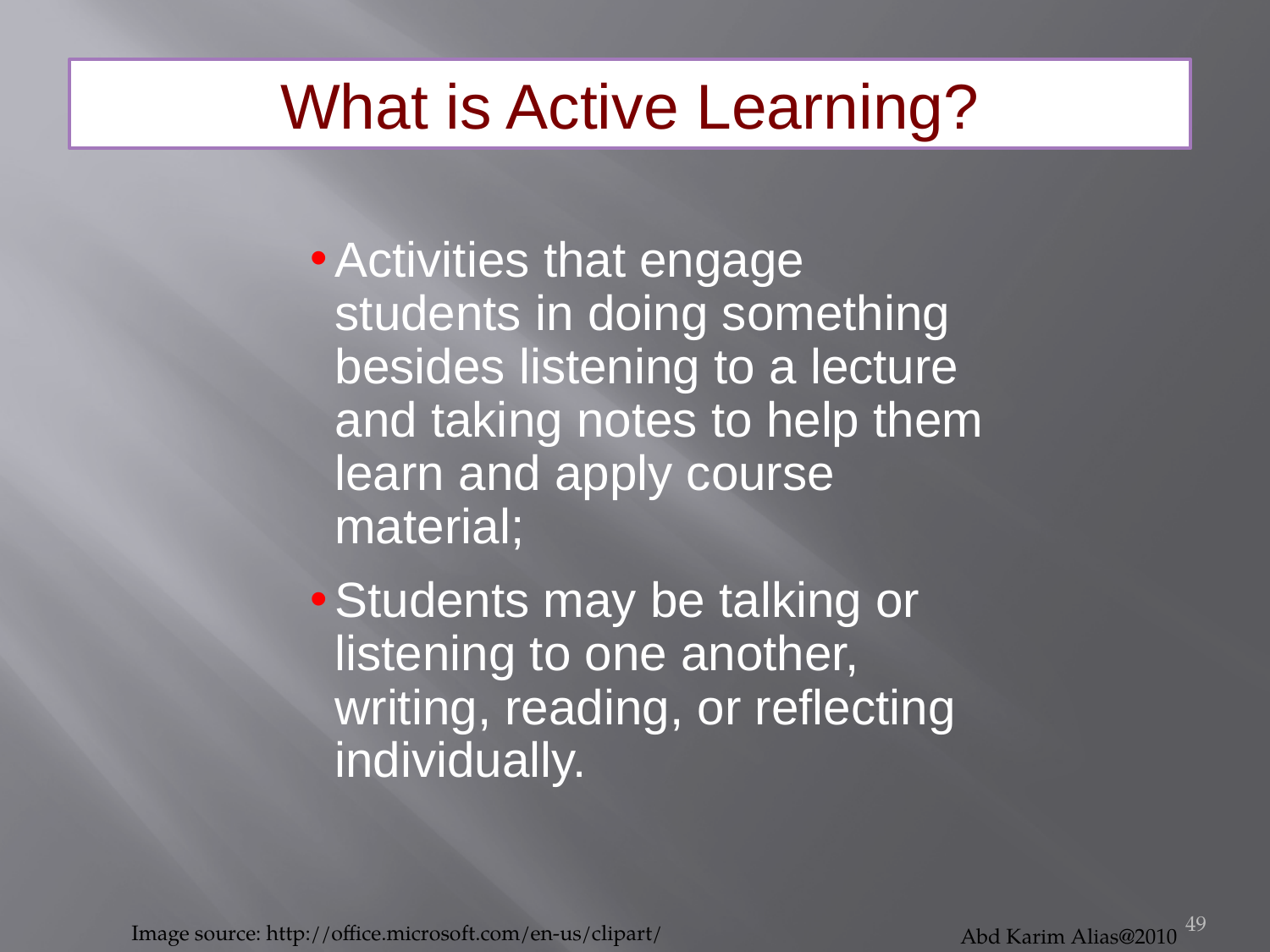

What is Active Learning?
Activities that engage students in doing something besides listening to a lecture and taking notes to help them learn and apply course material;
Students may be talking or listening to one another, writing, reading, or reflecting individually.
49
Abd Karim Alias@2010
Image source: http://office.microsoft.com/en-us/clipart/